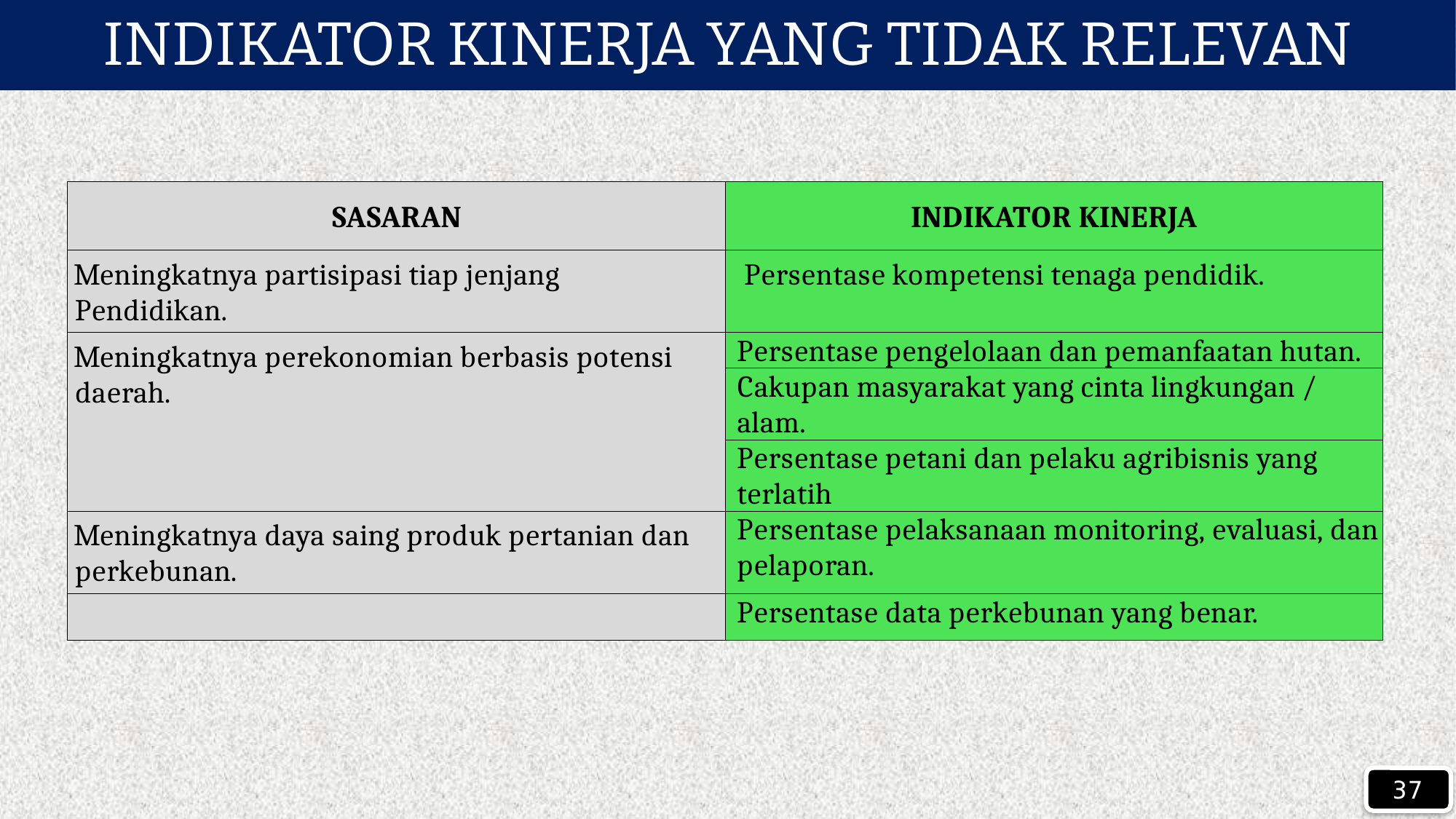

INDIKATOR KINERJA YANG TIDAK RELEVAN
| SASARAN | INDIKATOR KINERJA |
| --- | --- |
| Meningkatnya partisipasi tiap jenjang Pendidikan. | Persentase kompetensi tenaga pendidik. |
| Meningkatnya perekonomian berbasis potensi daerah. | Persentase pengelolaan dan pemanfaatan hutan. |
|  | Cakupan masyarakat yang cinta lingkungan / alam. |
|  | Persentase petani dan pelaku agribisnis yang terlatih |
| Meningkatnya daya saing produk pertanian dan perkebunan. | Persentase pelaksanaan monitoring, evaluasi, dan pelaporan. |
|  | Persentase data perkebunan yang benar. |
37